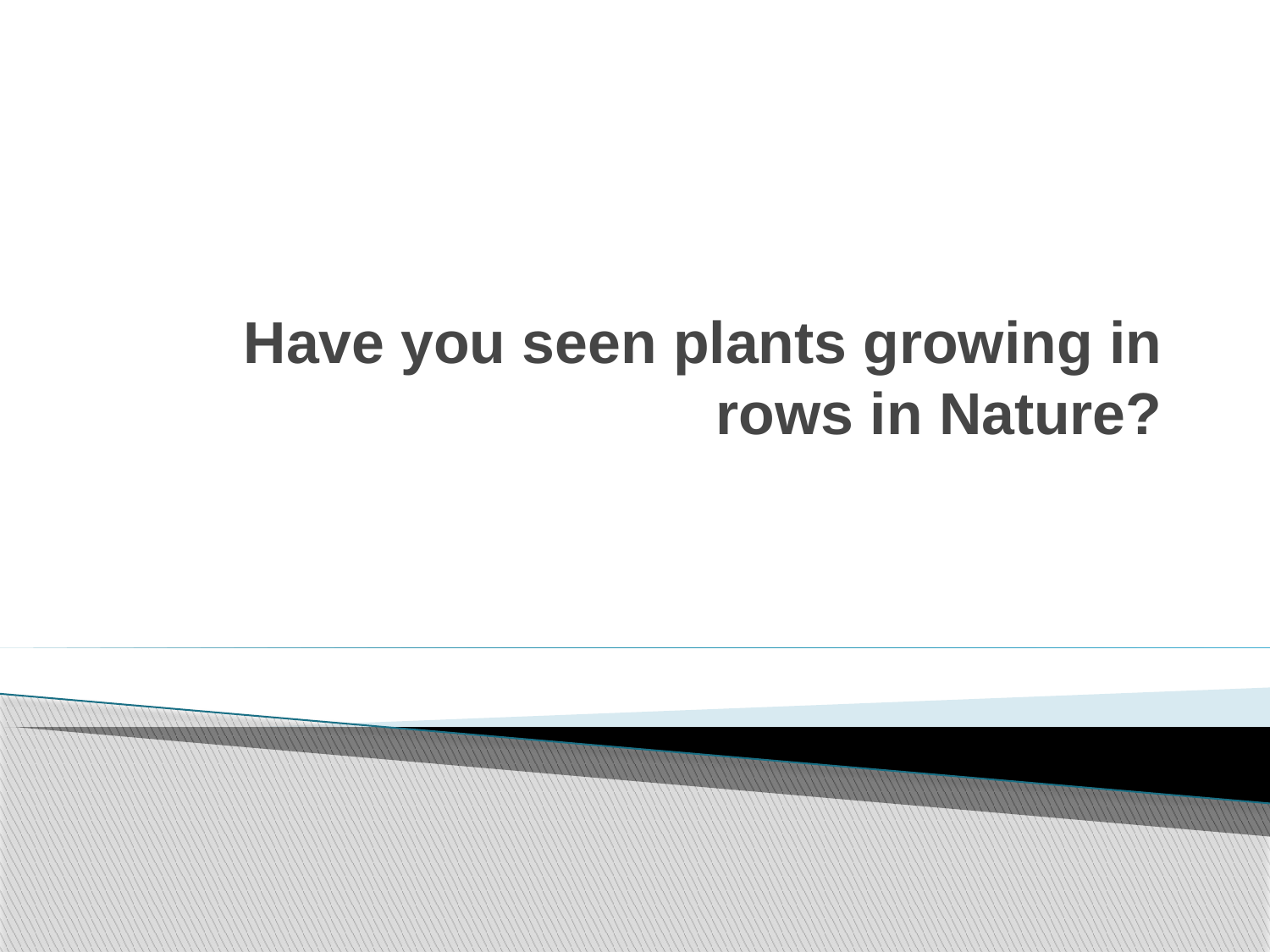

# Have you seen plants growing in rows in Nature?